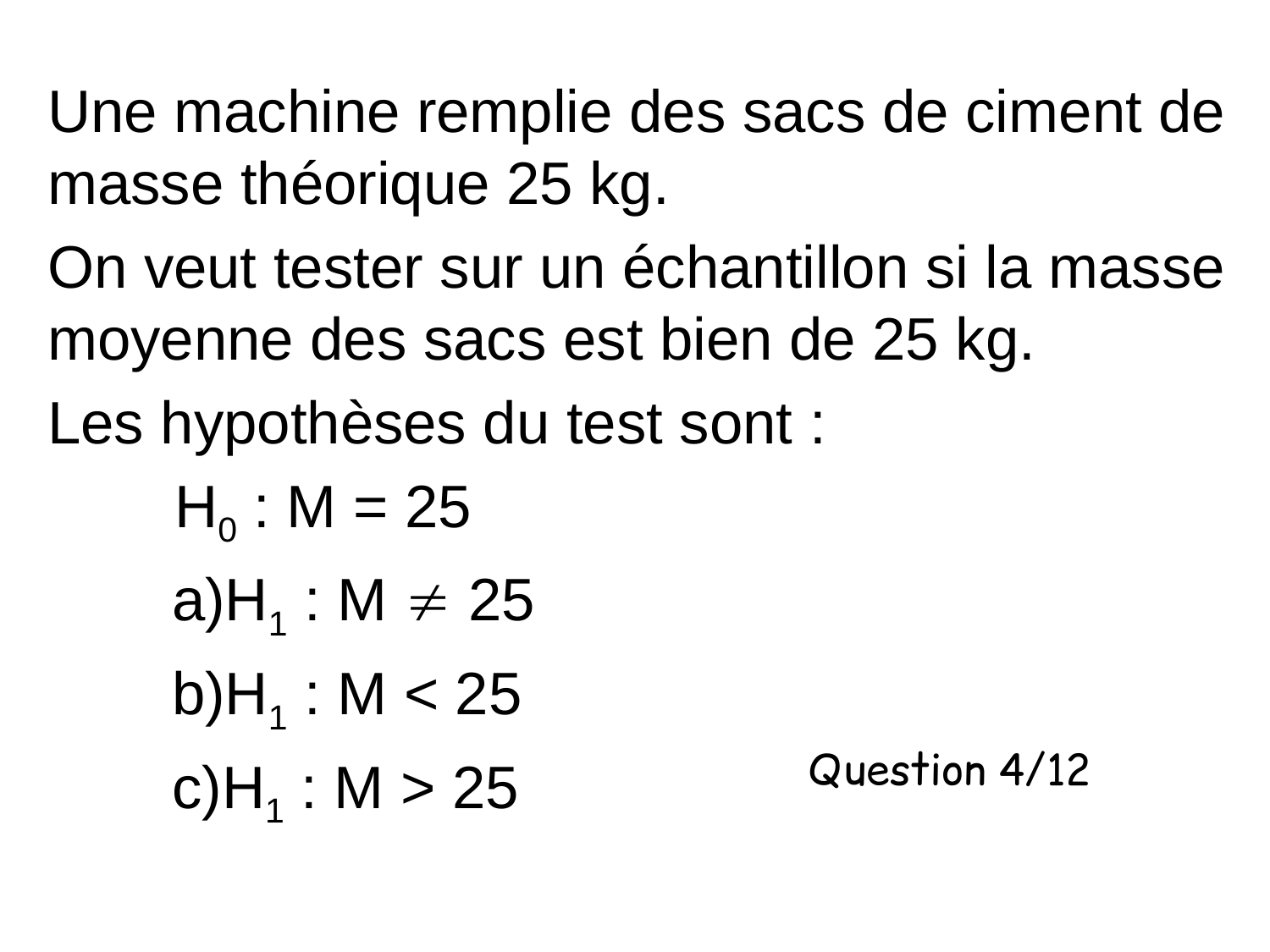

Une machine remplie des sacs de ciment de masse théorique 25 kg.
On veut tester sur un échantillon si la masse moyenne des sacs est bien de 25 kg.
Les hypothèses du test sont :
	H0 : M = 25
H1 : M ≠ 25
H1 : M < 25
H1 : M > 25

Question 4/12